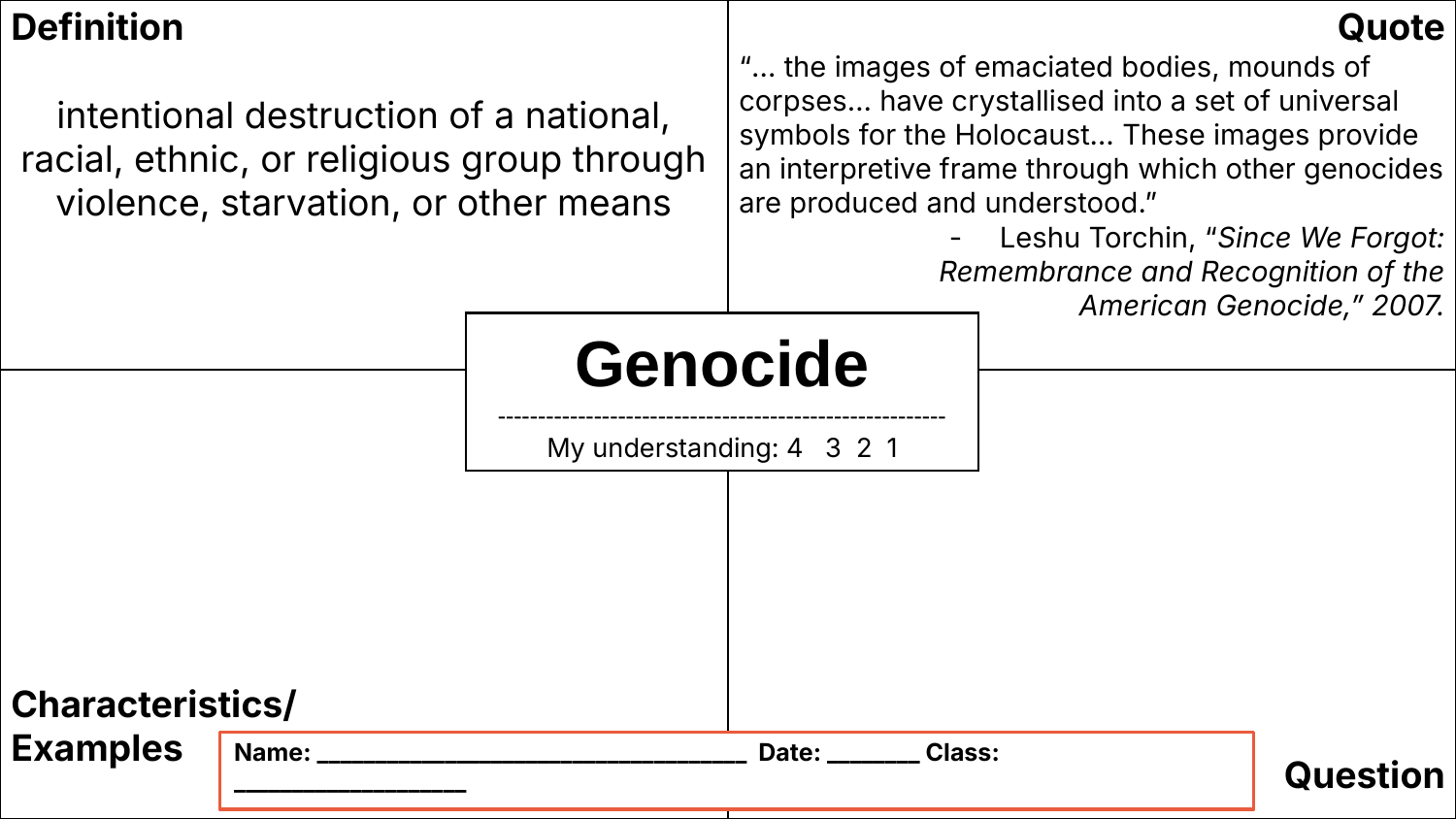

| Definition intentional destruction of a national, racial, ethnic, or religious group through violence, starvation, or other means | Quote “... the images of emaciated bodies, mounds of corpses… have crystallised into a set of universal symbols for the Holocaust… These images provide an interpretive frame through which other genocides are produced and understood.” Leshu Torchin, “Since We Forgot: Remembrance and Recognition of the American Genocide,” 2007. |
| --- | --- |
| Characteristics/ Examples | Question |
Genocide
--------------------------------------------------------
My understanding: 4   3  2  1
Name: _____________________________________  Date: ________ Class: ____________________